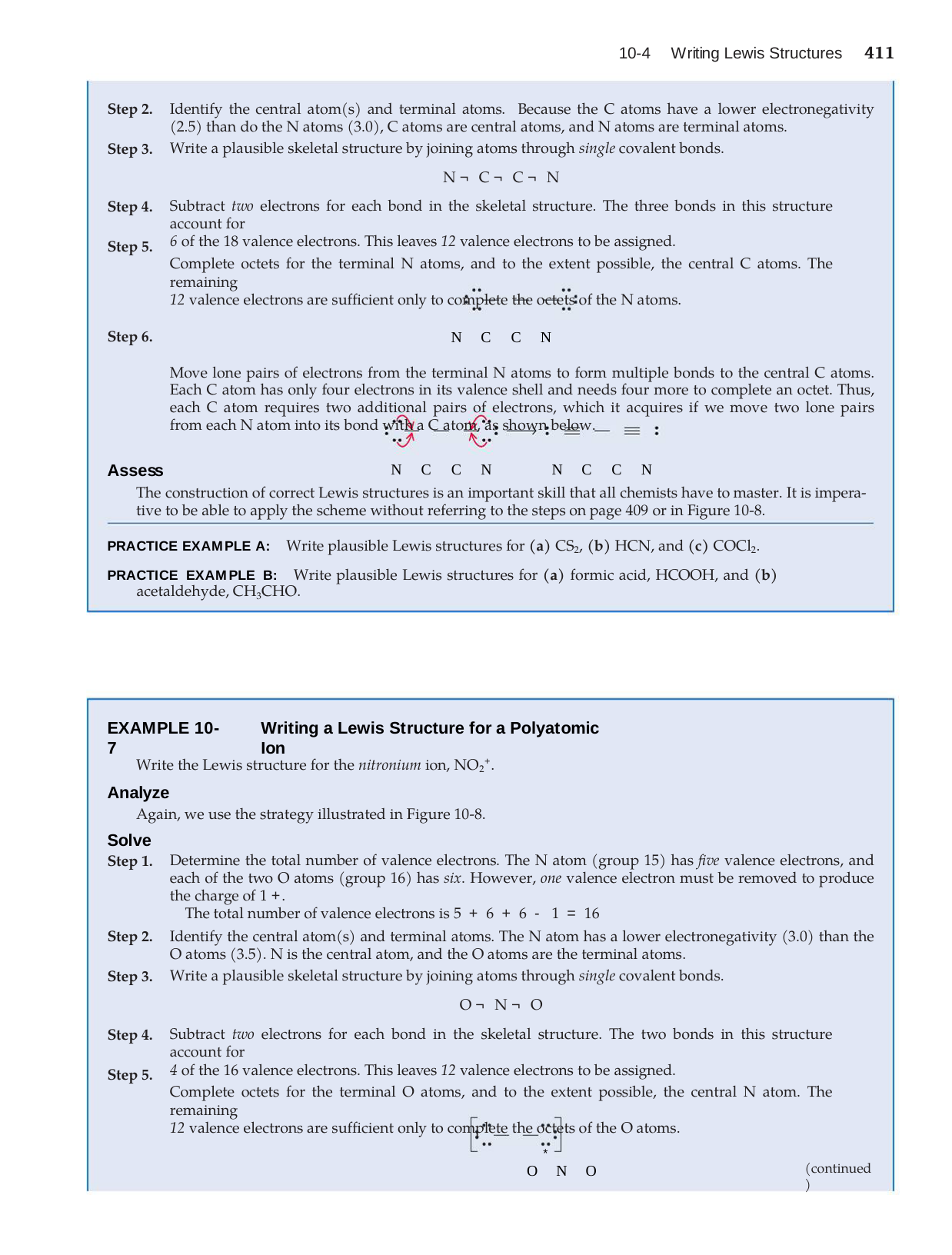

Writing Lewis Structures	411
10-4
Step 2.
Identify the central atom(s) and terminal atoms.  Because the C atoms have a lower electronegativity (2.5) than do the N atoms (3.0), C atoms are central atoms, and N atoms are terminal atoms.
Write a plausible skeletal structure by joining atoms through single covalent bonds.
N ¬ C ¬ C ¬ N
Subtract two electrons for each bond in the skeletal structure. The three bonds in this structure account for
6 of the 18 valence electrons. This leaves 12 valence electrons to be assigned.
Complete octets for the terminal N atoms, and to the extent possible, the central C atoms. The remaining
12 valence electrons are sufficient only to complete the octets of the N atoms.

N	C	C	N

Move lone pairs of electrons from the terminal N atoms to form multiple bonds to the central C atoms. Each C atom has only four electrons in its valence shell and needs four more to complete an octet. Thus, each C atom requires two additional pairs of electrons, which it acquires if we move two lone pairs from each N atom into its bond with a C atom, as shown below.

N	C	C	N	N	C	C	N
Step 3.
Step 4.
Step 5.
Step 6.
Assess
The construction of correct Lewis structures is an important skill that all chemists have to master. It is impera- tive to be able to apply the scheme without referring to the steps on page 409 or in Figure 10-8.

PRACTICE EXAMPLE A:    Write plausible Lewis structures for (a) CS2, (b) HCN, and (c) COCl2.
PRACTICE  EXAMPLE  B:    Write plausible Lewis structures for (a) formic acid, HCOOH, and (b) acetaldehyde, CH3CHO.
EXAMPLE 10-7
Writing a Lewis Structure for a Polyatomic Ion
Write the Lewis structure for the nitronium ion, NO2+.
Analyze
Again, we use the strategy illustrated in Figure 10-8.
Solve
Step 1.
Determine the total number of valence electrons. The N atom (group 15) has five valence electrons, and each of the two O atoms (group 16) has six. However, one valence electron must be removed to produce the charge of 1 +.
The total number of valence electrons is 5  +  6  +  6  -  1  =  16
Identify the central atom(s) and terminal atoms. The N atom has a lower electronegativity (3.0) than the O atoms (3.5). N is the central atom, and the O atoms are the terminal atoms.
Write a plausible skeletal structure by joining atoms through single covalent bonds.
O ¬ N ¬ O
Subtract two electrons for each bond in the skeletal structure. The two bonds in this structure account for
4 of the 16 valence electrons. This leaves 12 valence electrons to be assigned.
Complete octets for the terminal O atoms, and to the extent possible, the central N atom. The remaining
12 valence electrons are sufficient only to complete the octets of the O atoms.
*
O	N	O
Step 2.
Step 3.
Step 4.
Step 5.
(continued)